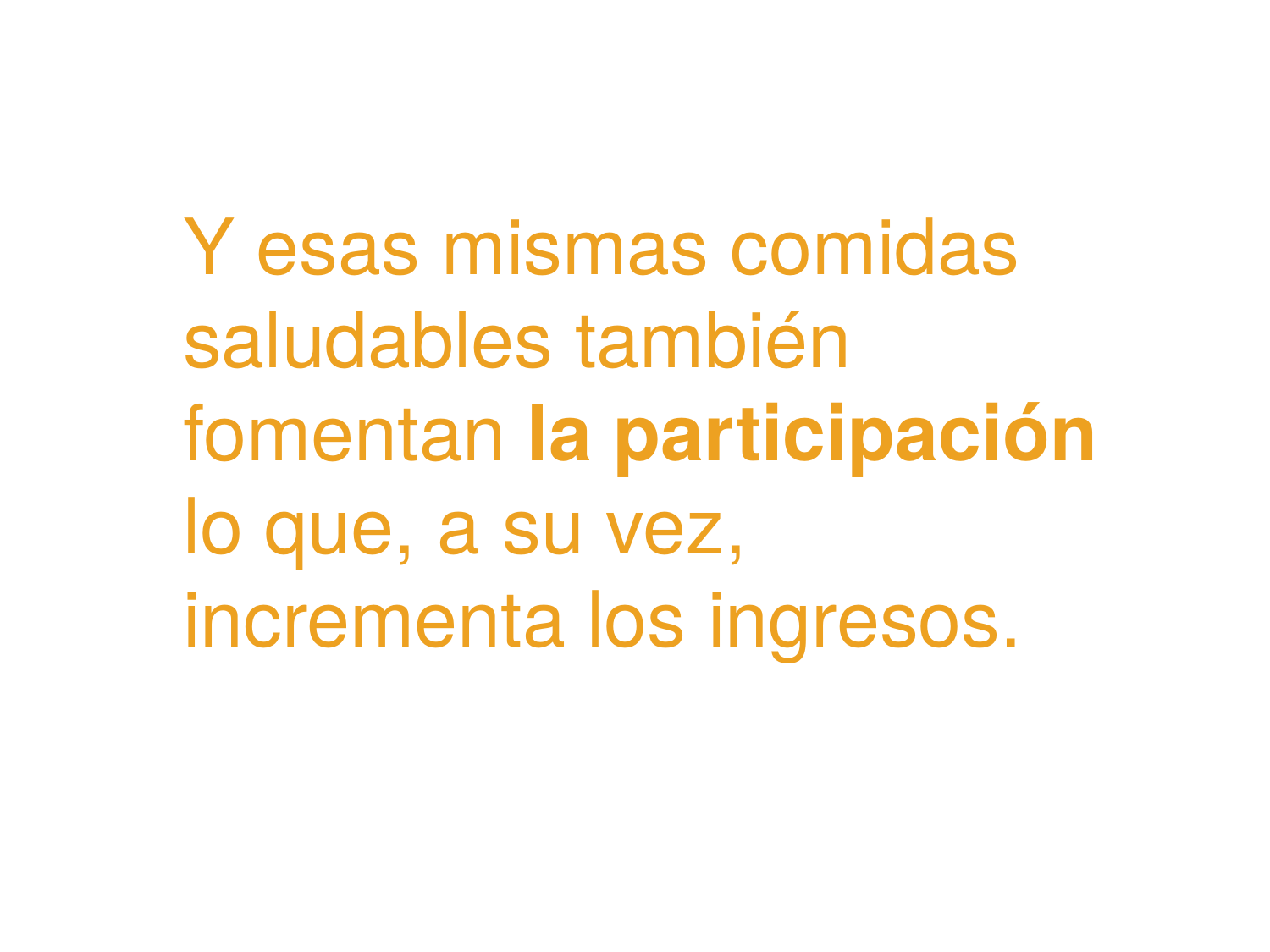

Y esas mismas comidas
saludables también fomentan la participación lo que, a su vez, incrementa los ingresos.